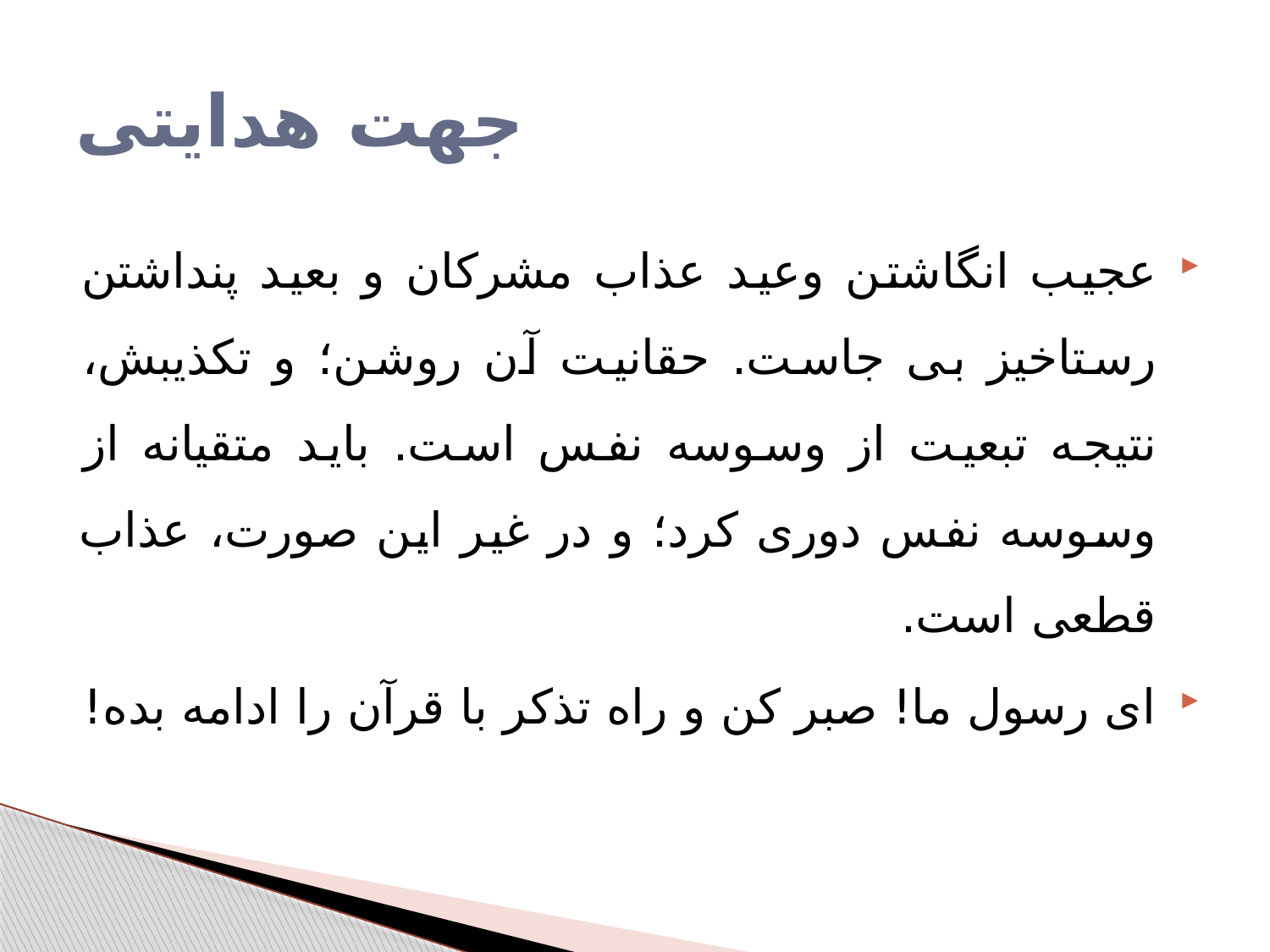

# جهت هدایتی
عجیب انگاشتن وعید عذاب مشرکان و بعید پنداشتن رستاخیز بی جاست. حقانیت آن روشن؛ و تکذیبش، نتیجه تبعیت از وسوسه نفس است. باید متقیانه از وسوسه نفس دوری کرد؛ و در غیر این صورت، عذاب قطعی است.
ای رسول ما! صبر کن و راه تذکر با قرآن را ادامه بده!